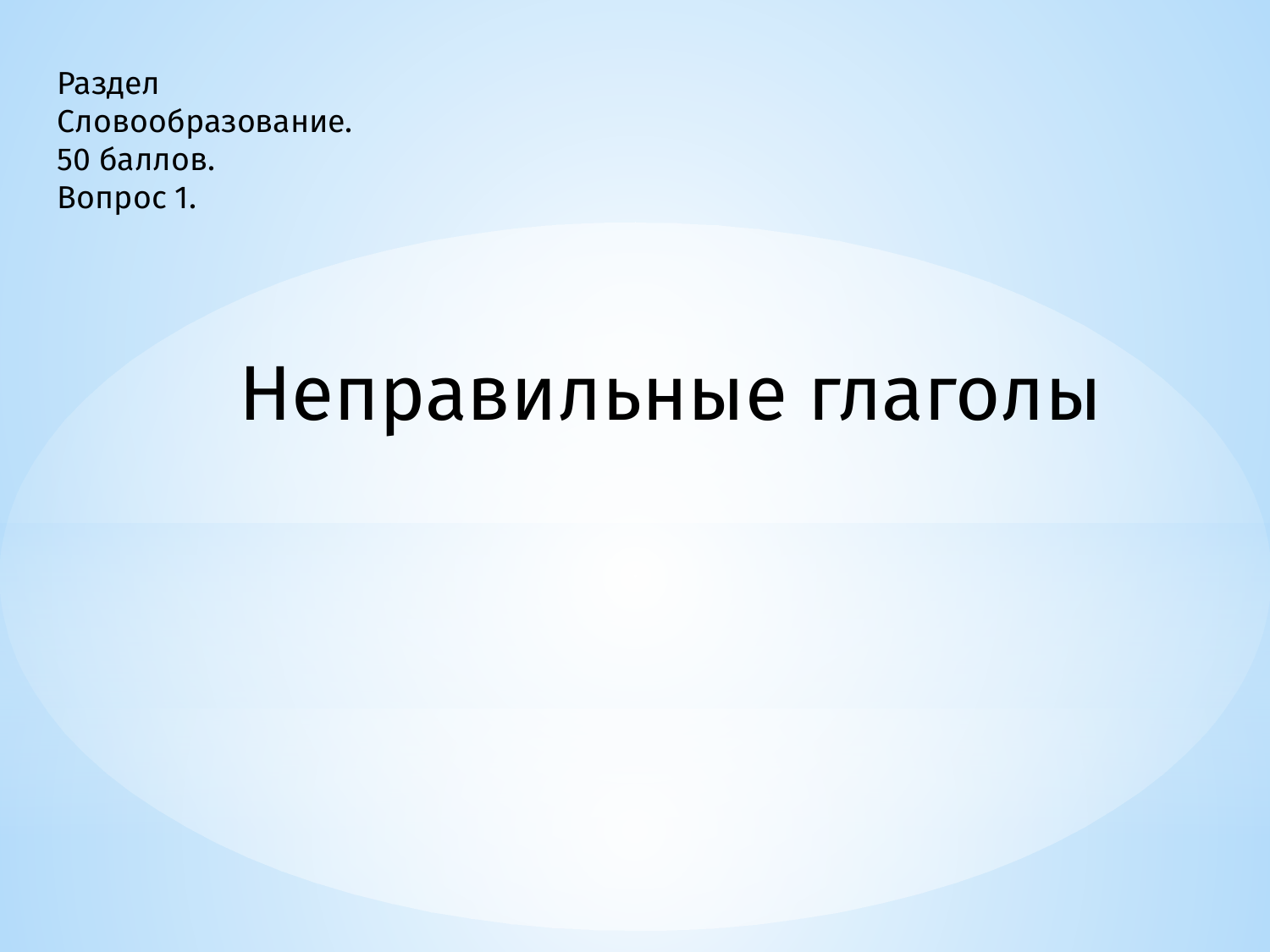

Раздел
Словообразование.
50 баллов.
Вопрос 1.
Неправильные глаголы